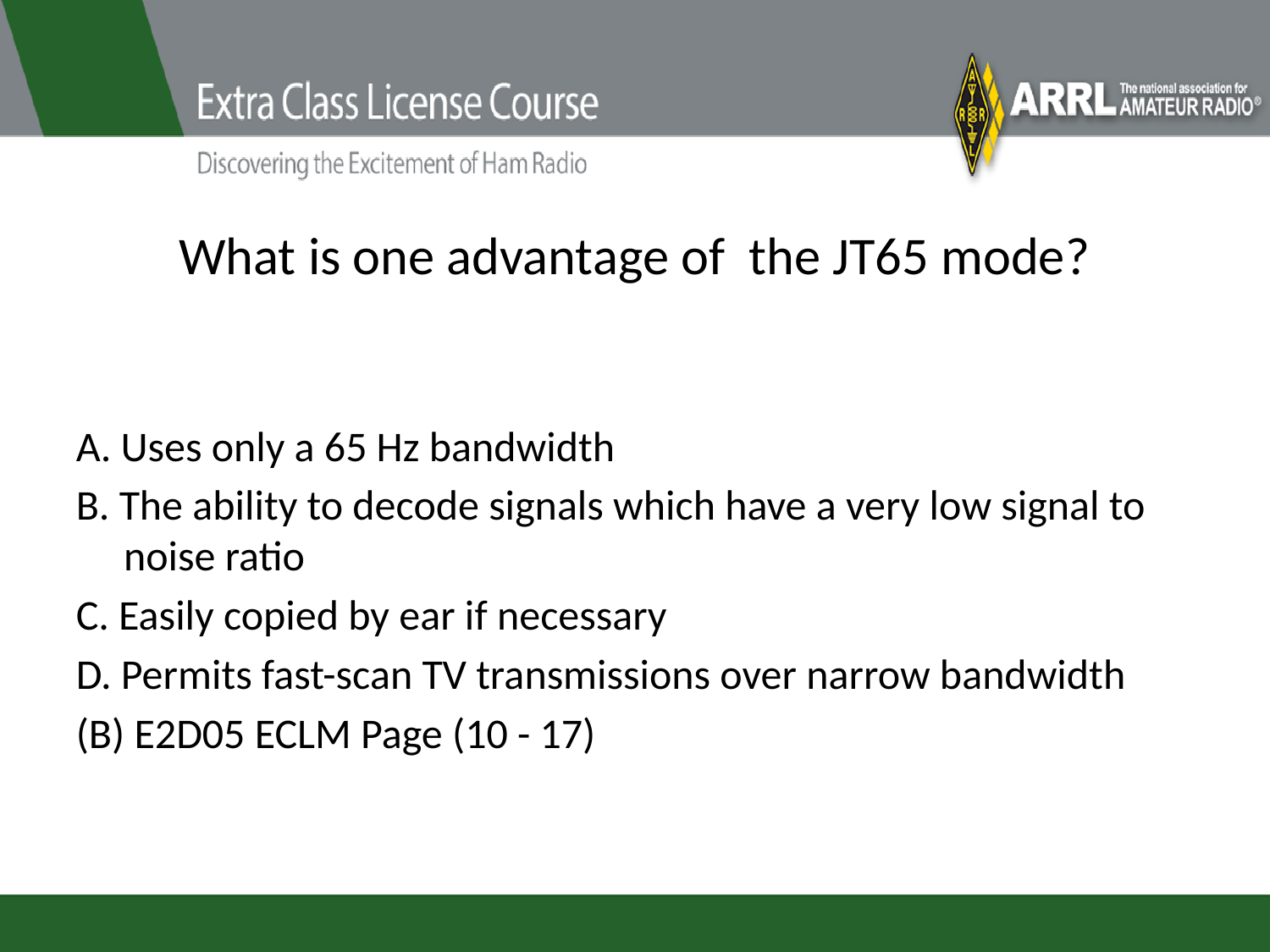

# What is one advantage of  the JT65 mode?
A. Uses only a 65 Hz bandwidth
B. The ability to decode signals which have a very low signal to noise ratio
C. Easily copied by ear if necessary
D. Permits fast-scan TV transmissions over narrow bandwidth
(B) E2D05 ECLM Page (10 - 17)